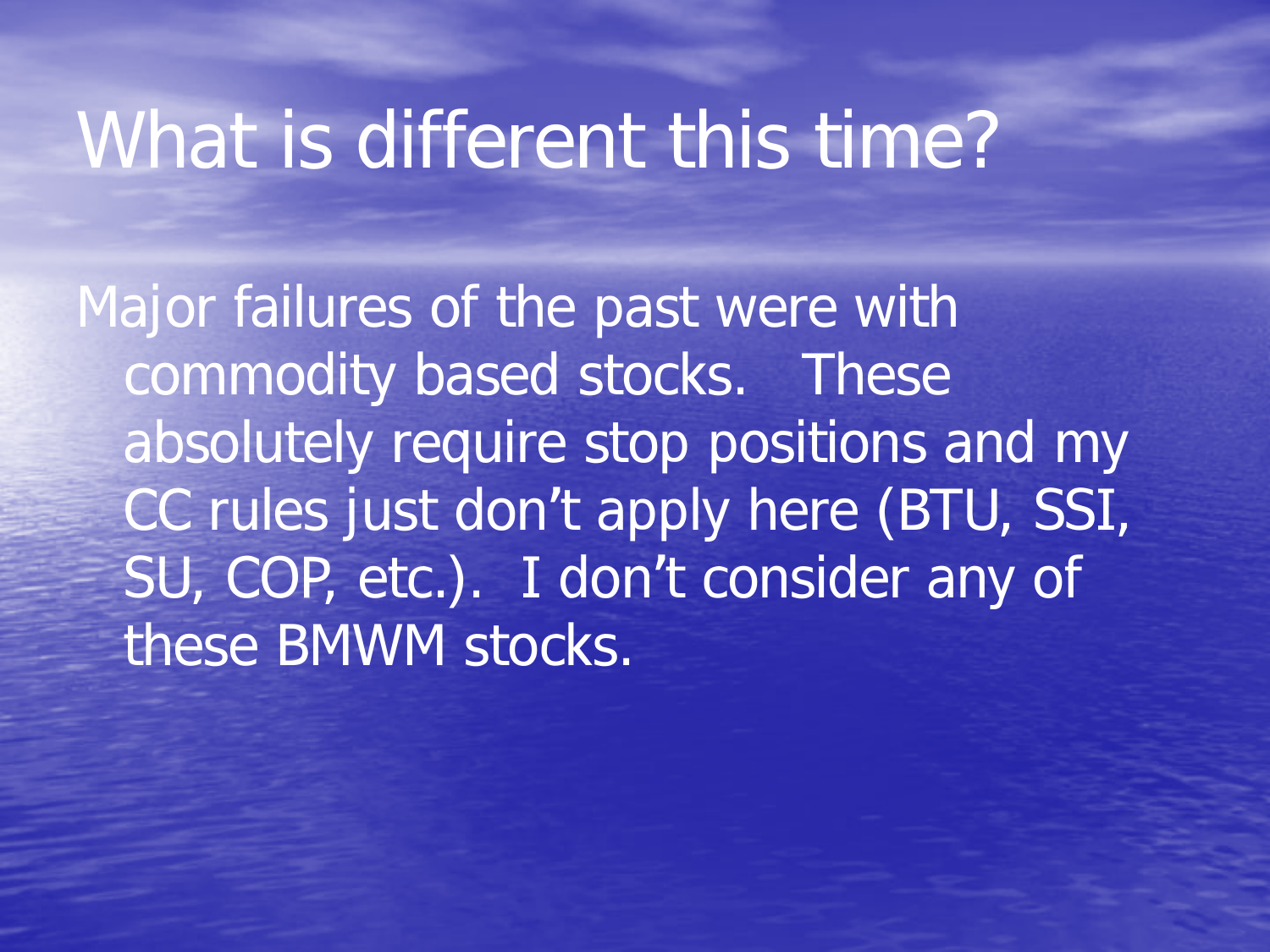

# What is different this time?
Major failures of the past were with commodity based stocks.   These absolutely require stop positions and my CC rules just don’t apply here (BTU, SSI, SU, COP, etc.).  I don’t consider any of these BMWM stocks.